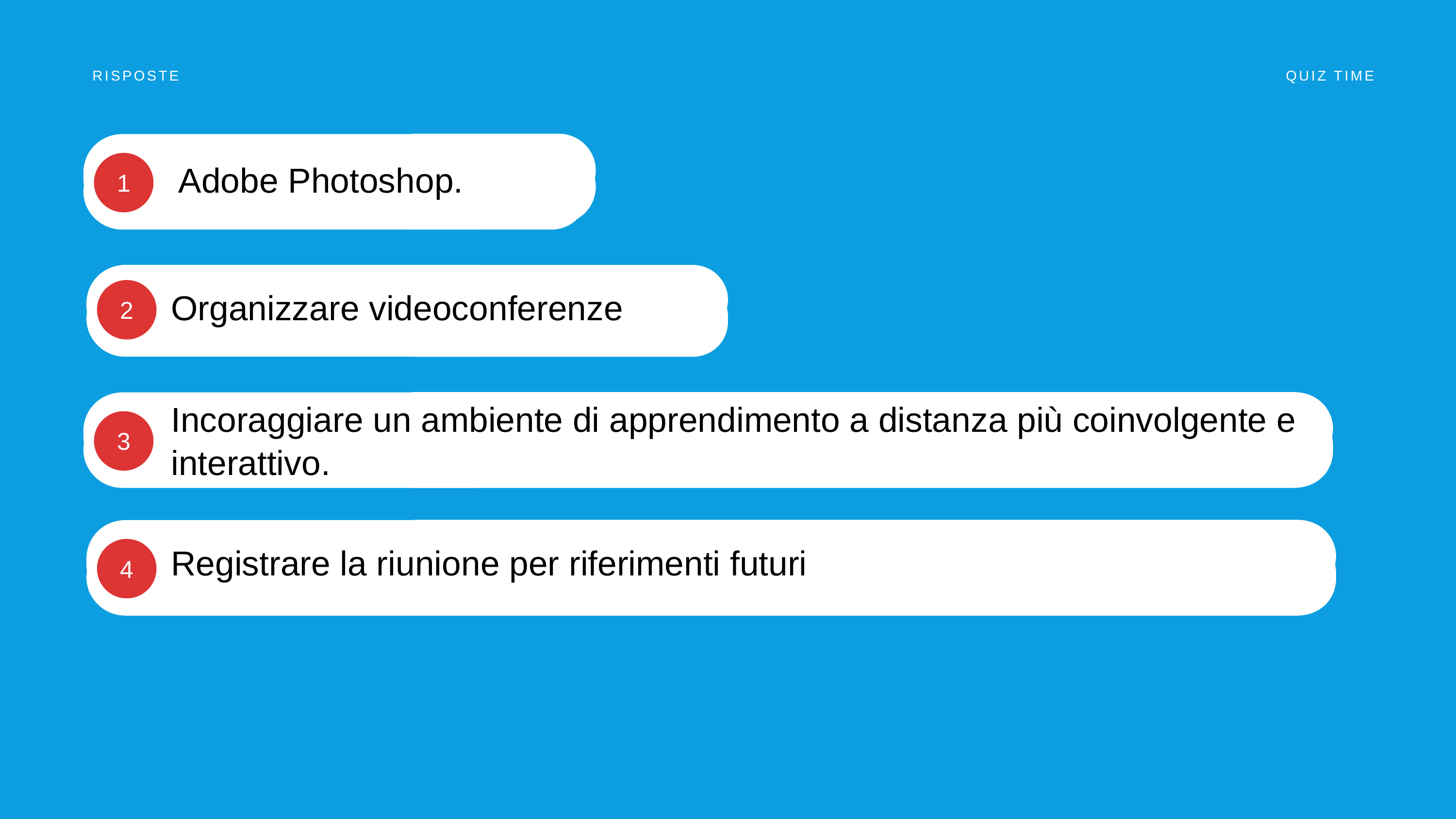

RISPOSTE
QUIZ TIME

Adobe Photoshop.

1

Organizzare videoconferenze
2

Incoraggiare un ambiente di apprendimento a distanza più coinvolgente e interattivo.

3

Registrare la riunione per riferimenti futuri
4